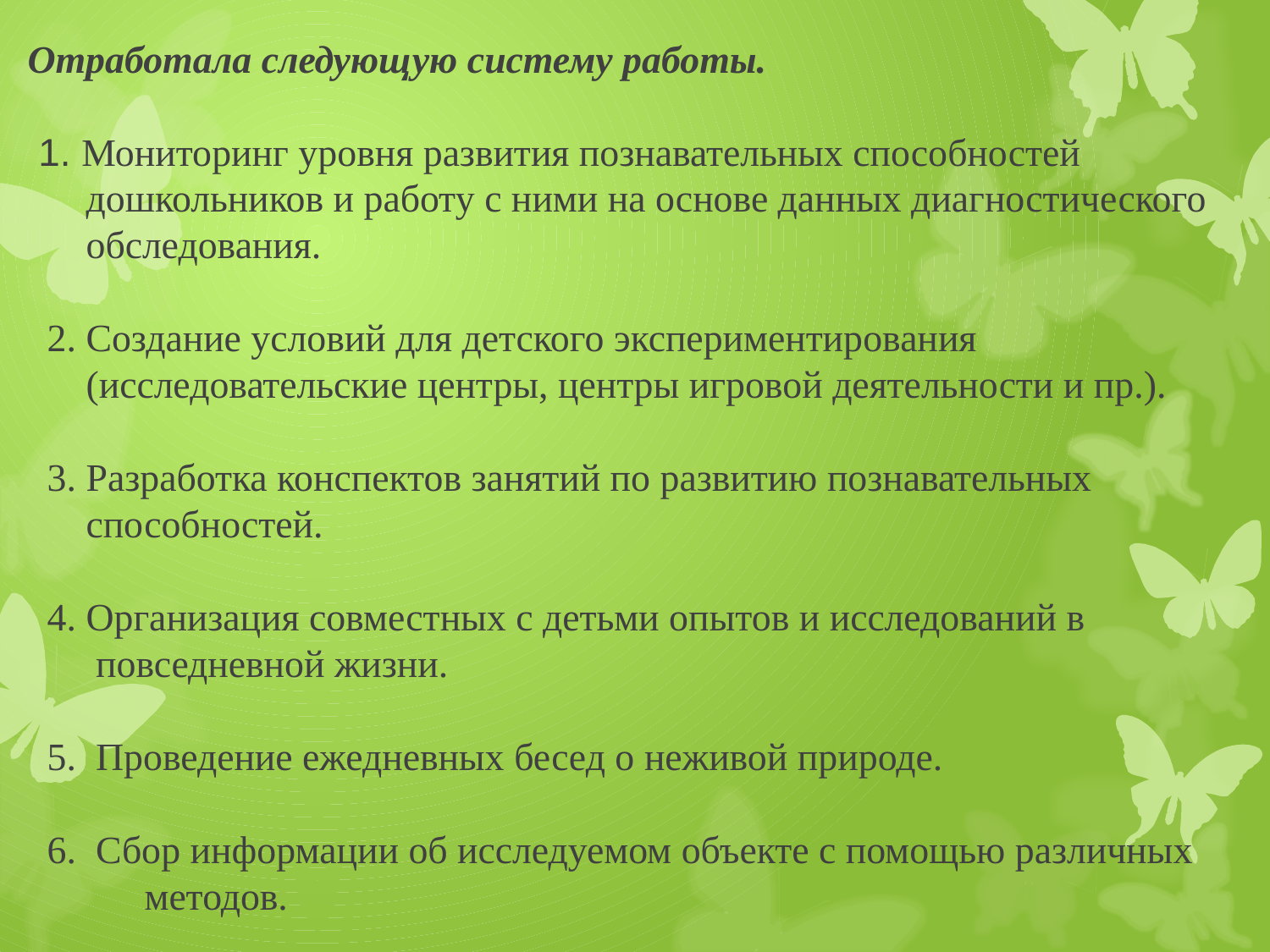

# Отработала следующую систему работы. 1. Мониторинг уровня развития познавательных способностей дошкольников и работу с ними на основе данных диагностического обследования. 2. Создание условий для детского экспериментирования (исследовательские центры, центры игровой деятельности и пр.). 3. Разработка конспектов занятий по развитию познавательных способностей. 4. Организация совместных с детьми опытов и исследований в повседневной жизни. 5.  Проведение ежедневных бесед о неживой природе. 6.  Сбор информации об исследуемом объекте с помощью различных методов.